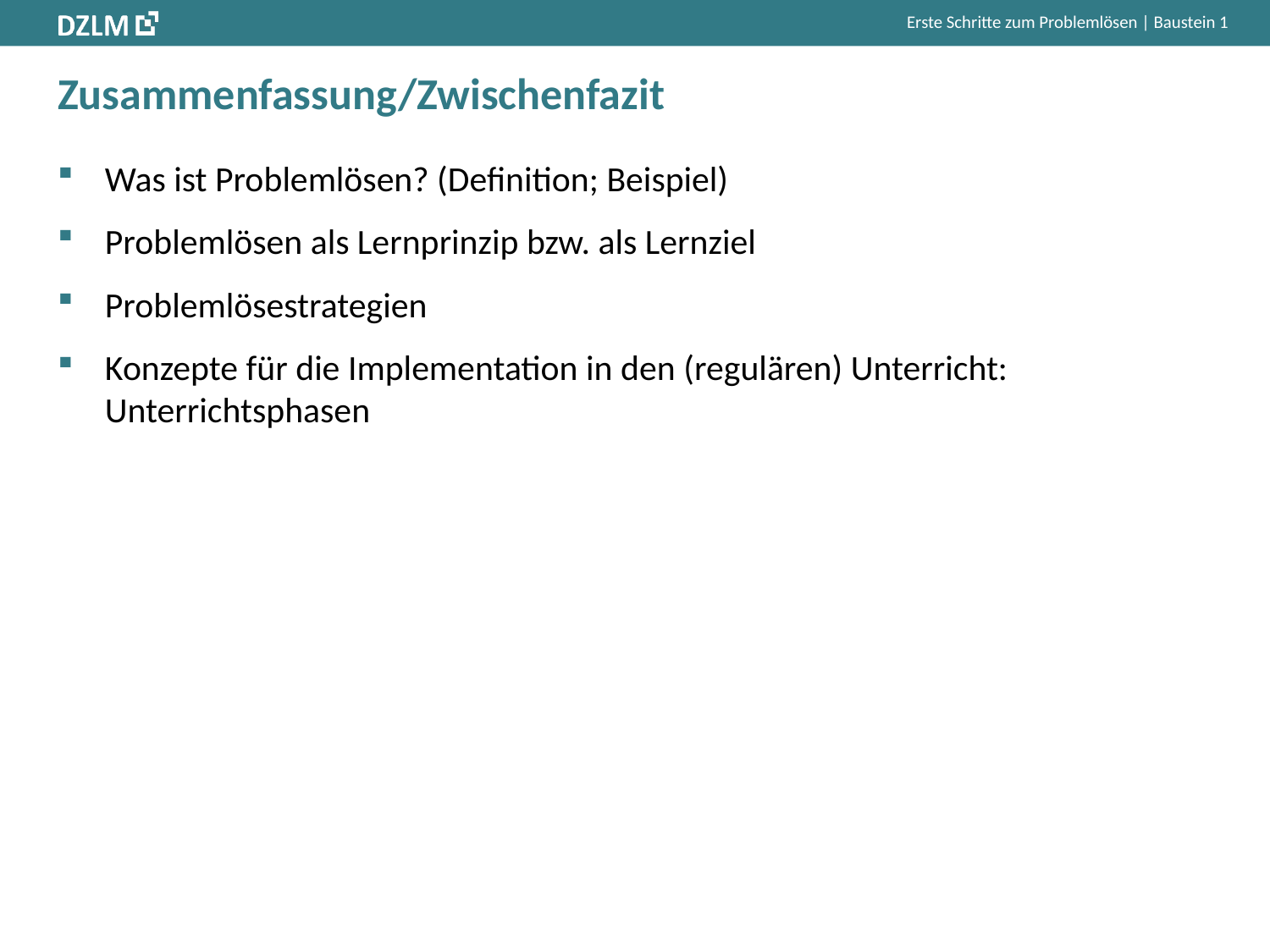

# Zusammenfassung/Zwischenfazit
Was ist Problemlösen? (Definition; Beispiel)
Problemlösen als Lernprinzip bzw. als Lernziel
Problemlösestrategien
Konzepte für die Implementation in den (regulären) Unterricht: Unterrichtsphasen